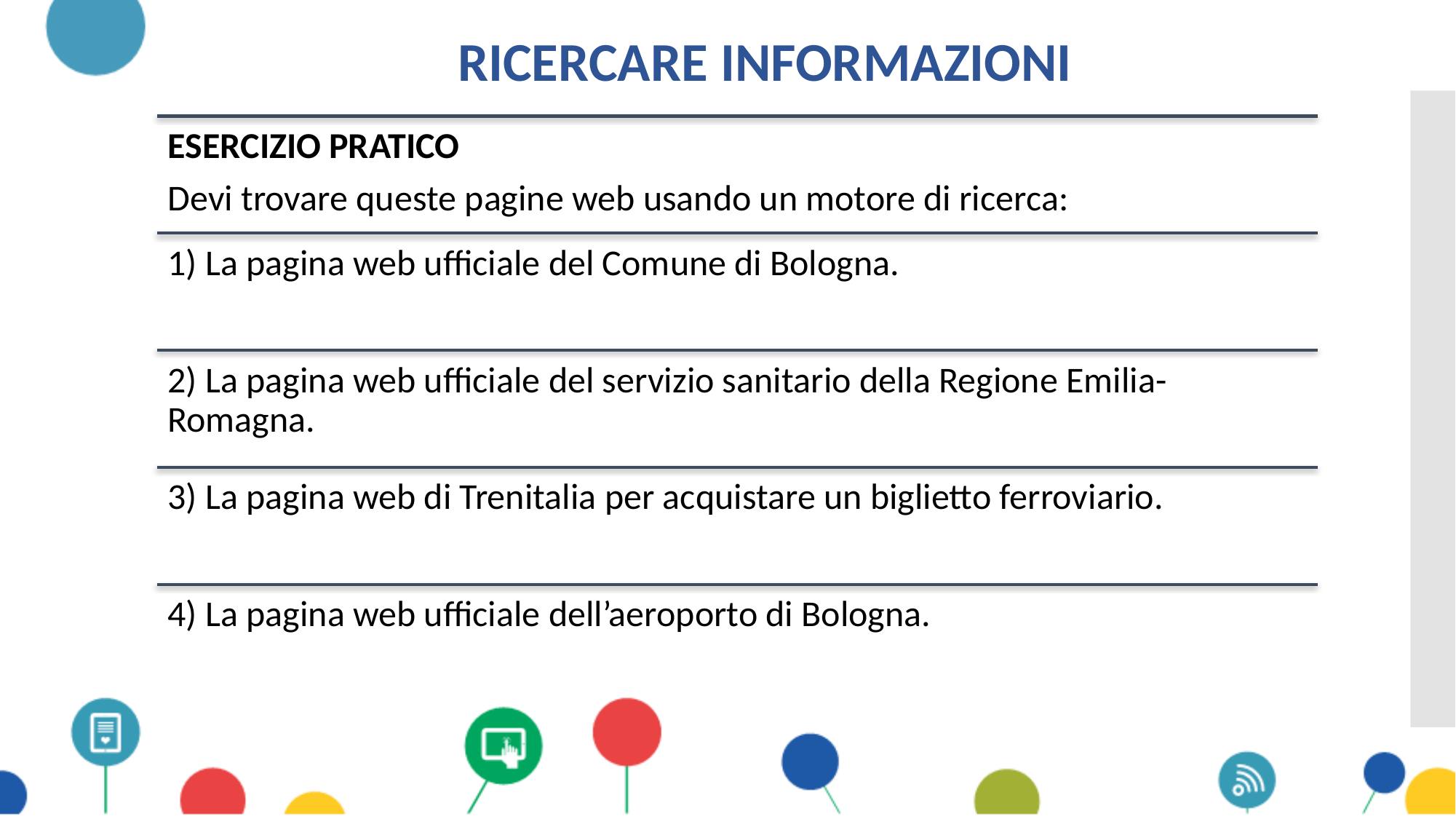

# Ricercare informazioni

ESERCIZIO PRATICO
Devi trovare queste pagine web usando un motore di ricerca:

1) La pagina web ufficiale del Comune di Bologna.

2) La pagina web ufficiale del servizio sanitario della Regione Emilia-Romagna.

3) La pagina web di Trenitalia per acquistare un biglietto ferroviario.

4) La pagina web ufficiale dell’aeroporto di Bologna.